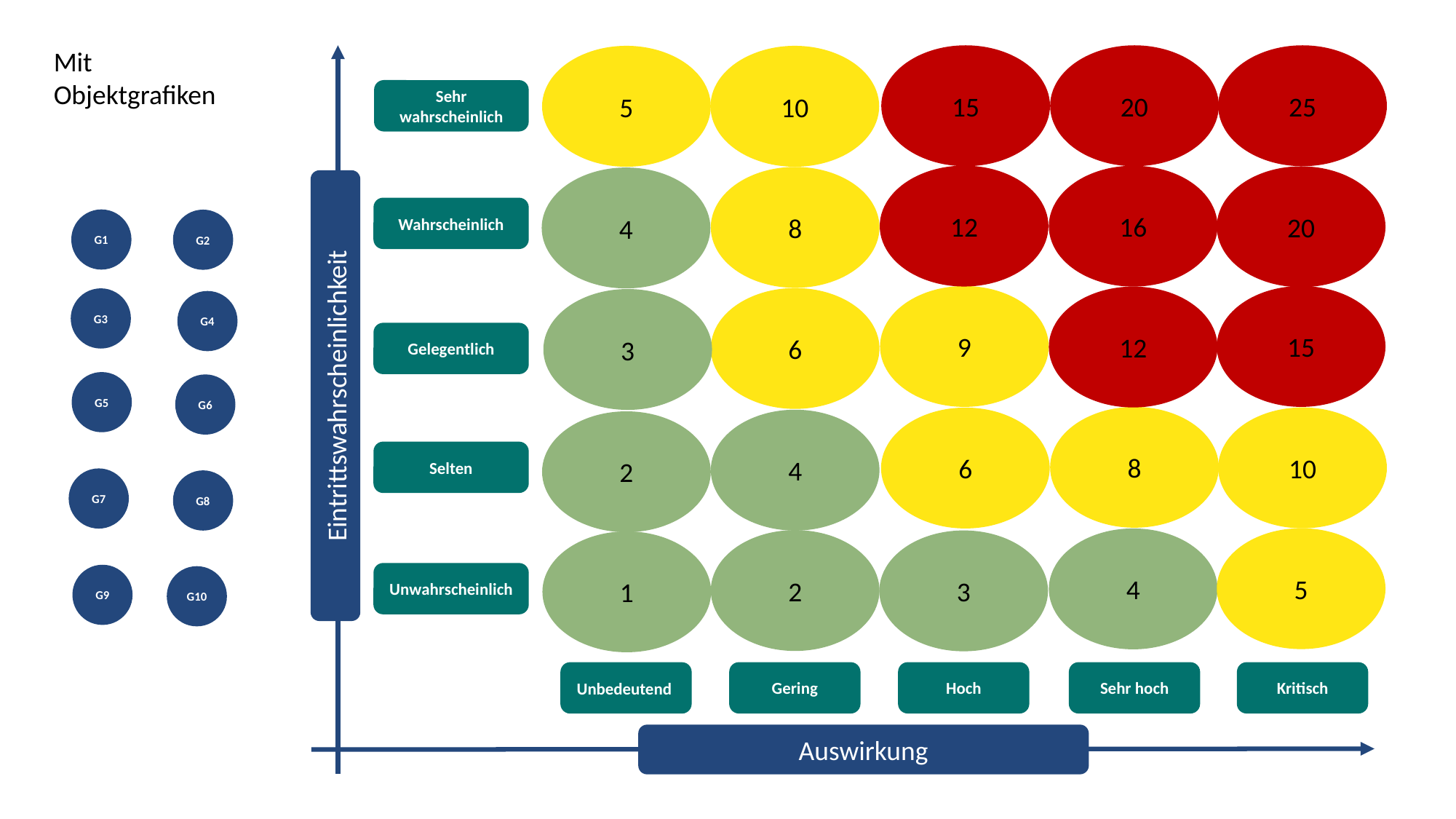

Mit Objektgrafiken
15
20
25
5
10
Sehr wahrscheinlich
12
16
20
8
4
Wahrscheinlich
9
15
12
6
3
Gelegentlich
Eintrittswahrscheinlichkeit
8
10
6
4
2
Selten
5
4
2
3
1
Unwahrscheinlich
Gering
Hoch
Sehr hoch
Kritisch
Unbedeutend
Auswirkung
G1
G2
G3
G4
G5
G6
G7
G8
G9
G10